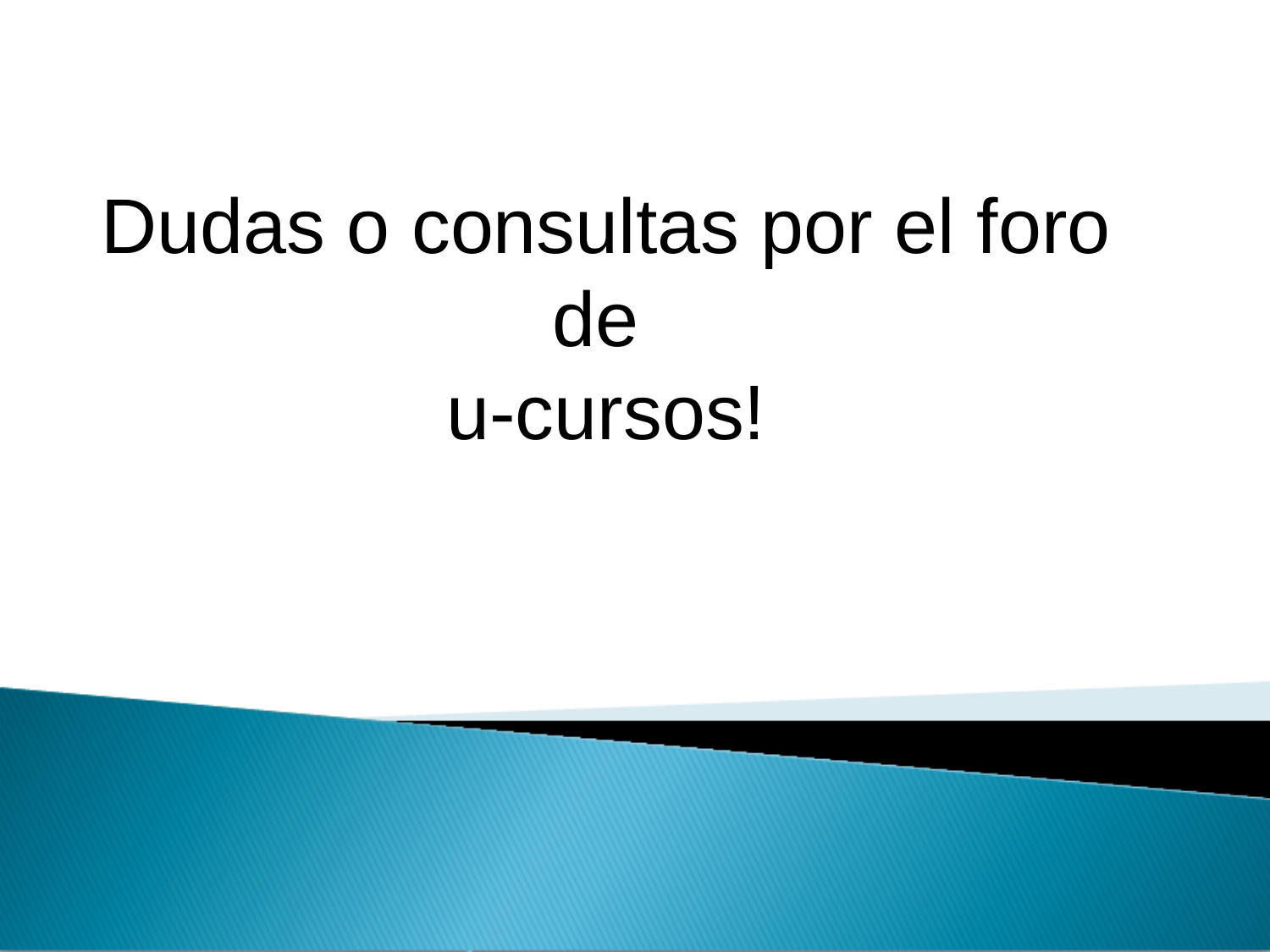

# Dudas o consultas por el foro de u-cursos!